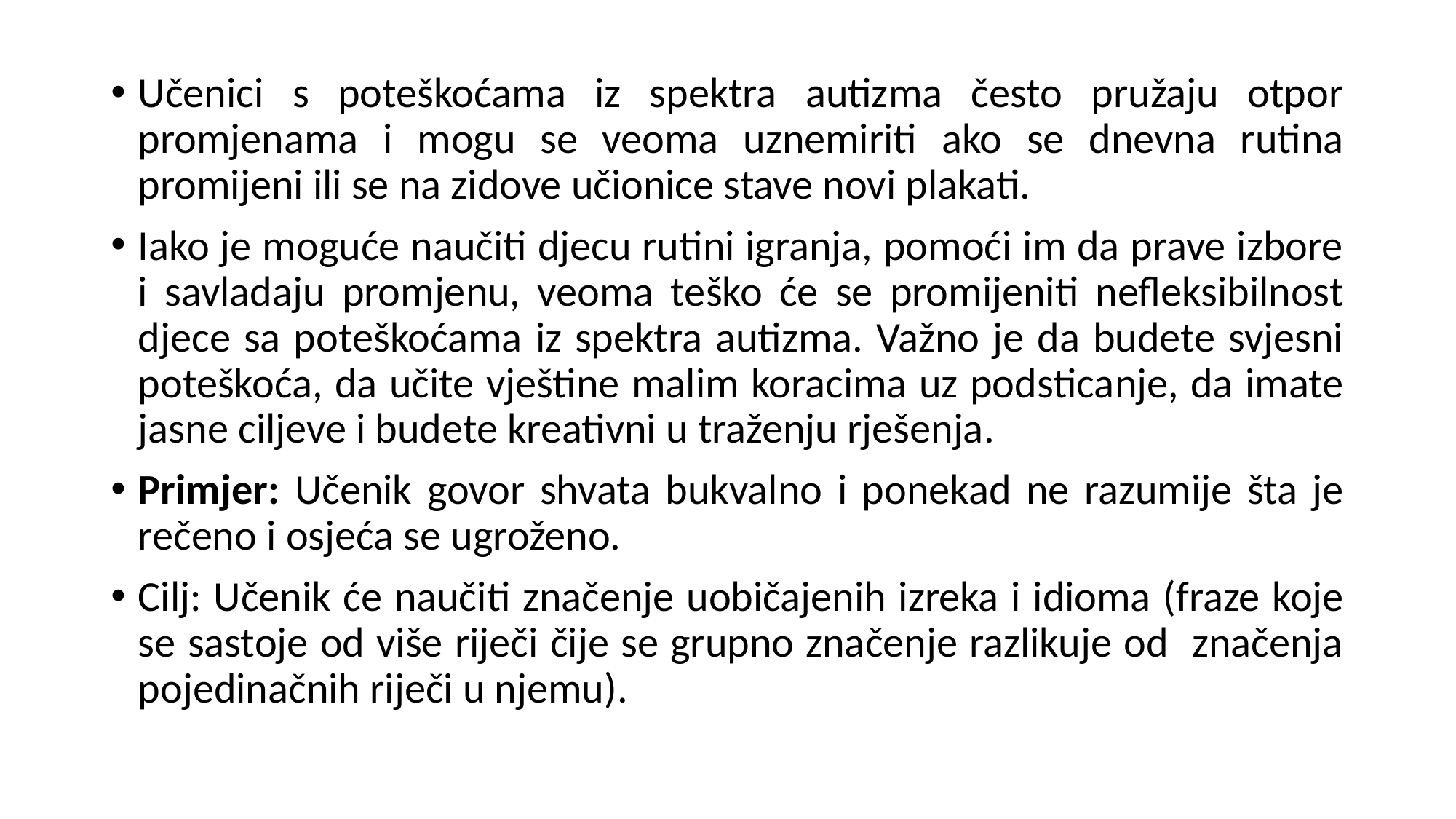

Učenici s poteškoćama iz spektra autizma često pružaju otpor promjenama i mogu se veoma uznemiriti ako se dnevna rutina promijeni ili se na zidove učionice stave novi plakati.
Iako je moguće naučiti djecu rutini igranja, pomoći im da prave izbore i savladaju promjenu, veoma teško će se promijeniti nefleksibilnost djece sa poteškoćama iz spektra autizma. Važno je da budete svjesni poteškoća, da učite vještine malim koracima uz podsticanje, da imate jasne ciljeve i budete kreativni u traženju rješenja.
Primjer: Učenik govor shvata bukvalno i ponekad ne razumije šta je rečeno i osjeća se ugroženo.
Cilj: Učenik će naučiti značenje uobičajenih izreka i idioma (fraze koje se sastoje od više riječi čije se grupno značenje razlikuje od  značenja pojedinačnih riječi u njemu).